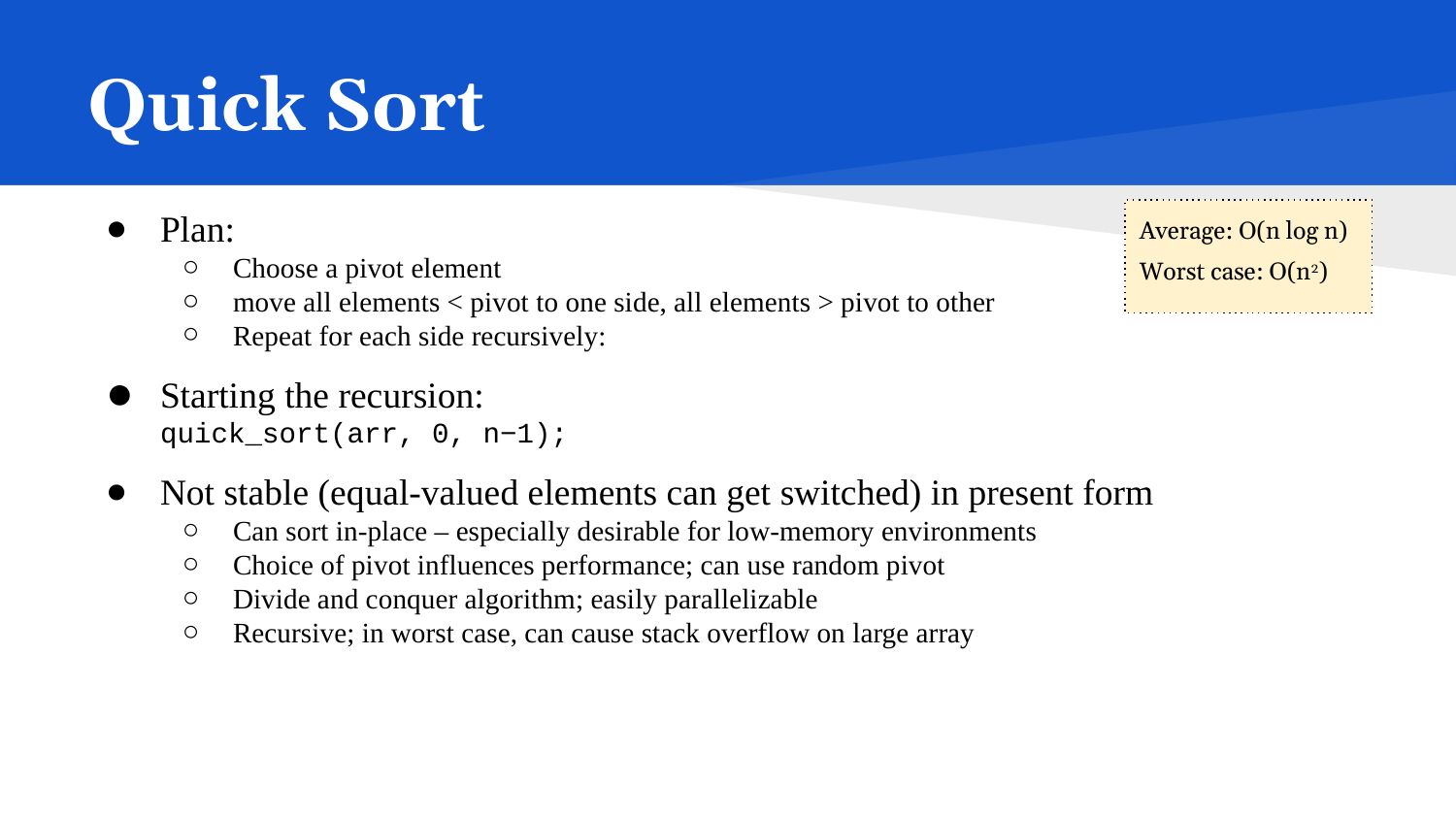

# Quick Sort
Plan:
Choose a pivot element
move all elements < pivot to one side, all elements > pivot to other
Repeat for each side recursively:
Starting the recursion:
quick_sort(arr, 0, n−1);
Not stable (equal-valued elements can get switched) in present form
Can sort in-place – especially desirable for low-memory environments
Choice of pivot influences performance; can use random pivot
Divide and conquer algorithm; easily parallelizable
Recursive; in worst case, can cause stack overflow on large array
Average: O(n log n)
Worst case: O(n2)